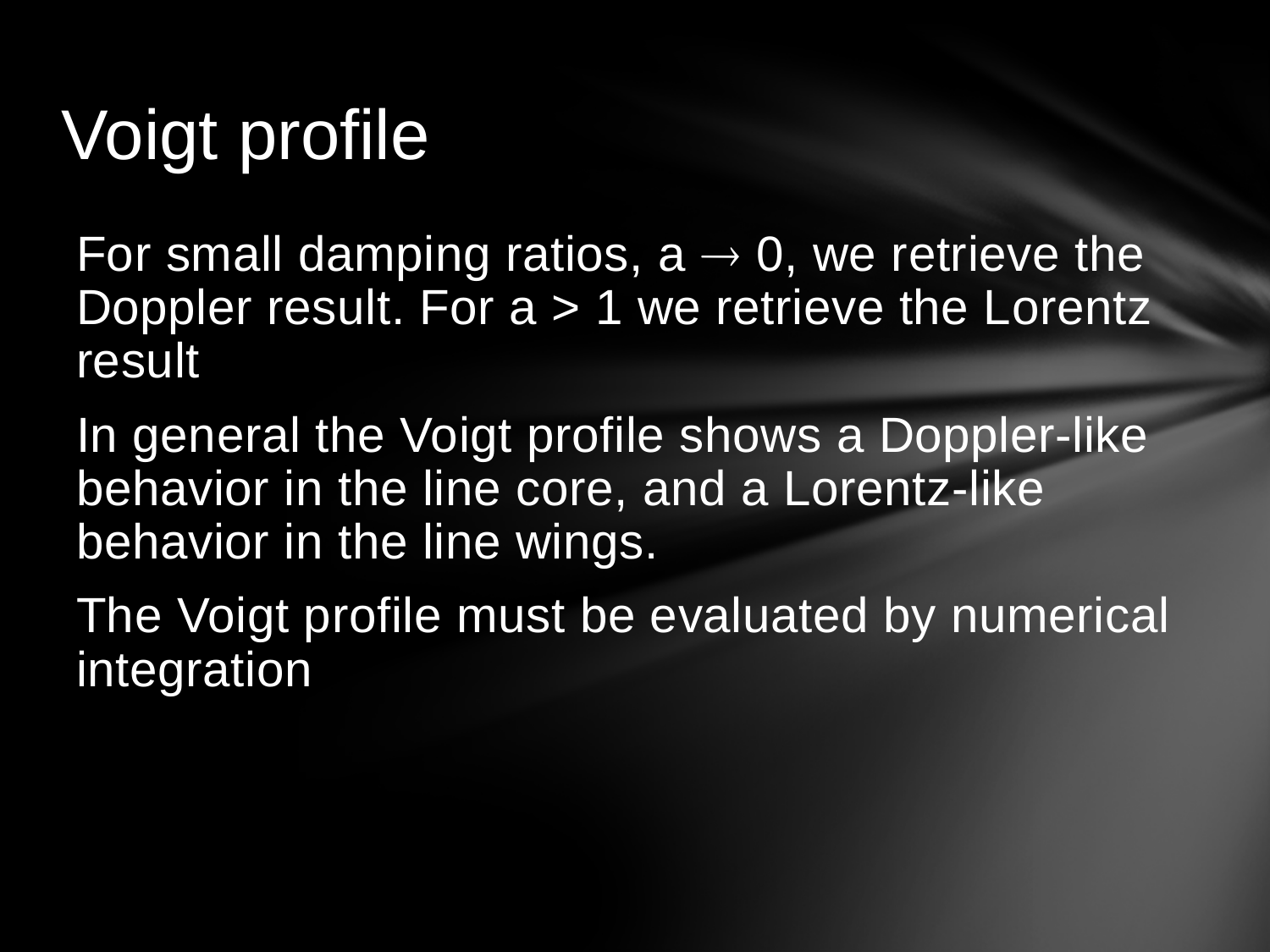

# Voigt profile
For small damping ratios, a → 0, we retrieve the Doppler result. For a > 1 we retrieve the Lorentz result
In general the Voigt profile shows a Doppler-like behavior in the line core, and a Lorentz-like behavior in the line wings.
The Voigt profile must be evaluated by numerical integration